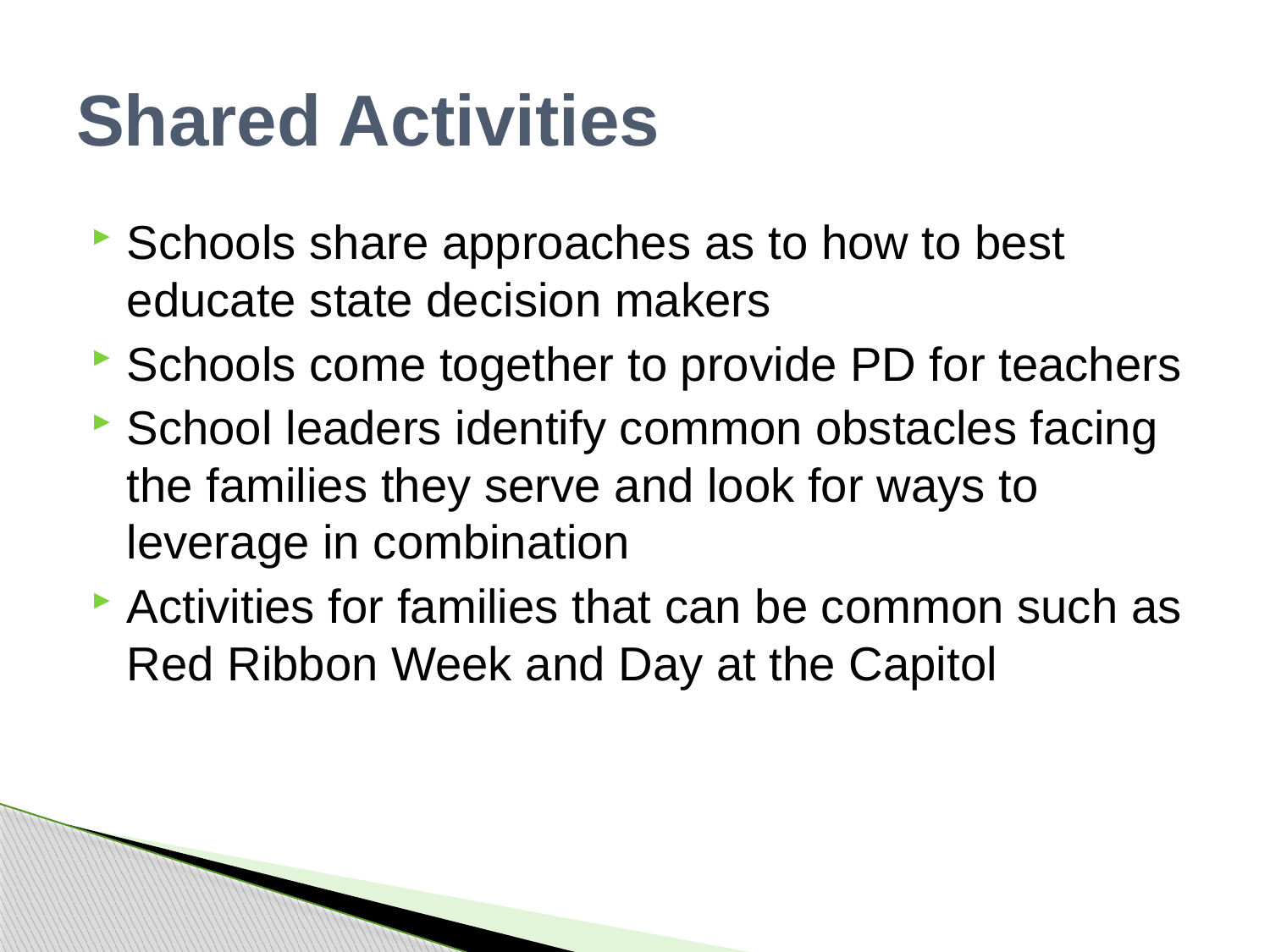

# Shared Activities
Schools share approaches as to how to best educate state decision makers
Schools come together to provide PD for teachers
School leaders identify common obstacles facing the families they serve and look for ways to leverage in combination
Activities for families that can be common such as Red Ribbon Week and Day at the Capitol